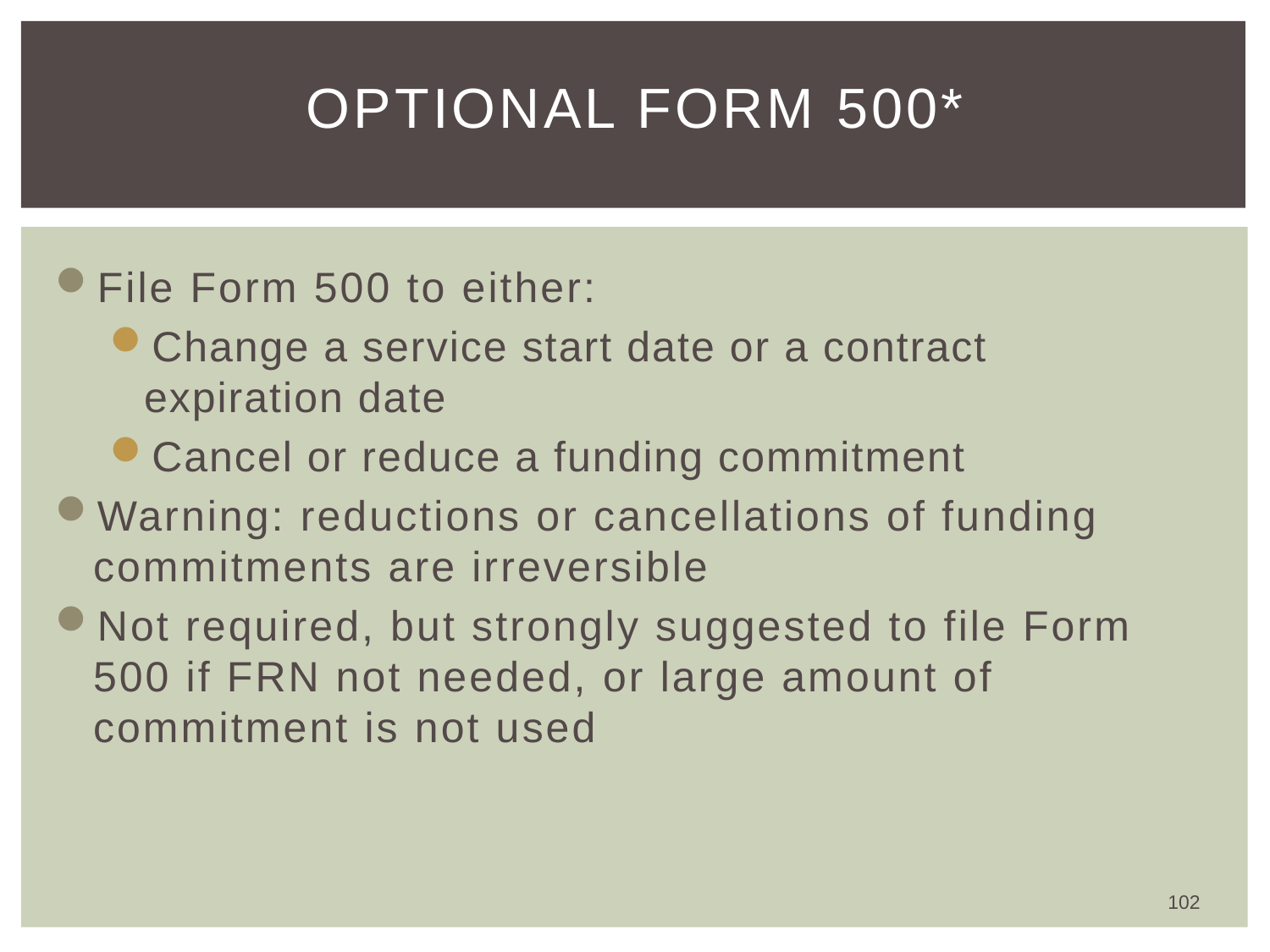

# Optional Form 500*
File Form 500 to either:
Change a service start date or a contract expiration date
Cancel or reduce a funding commitment
Warning: reductions or cancellations of funding commitments are irreversible
Not required, but strongly suggested to file Form 500 if FRN not needed, or large amount of commitment is not used
102